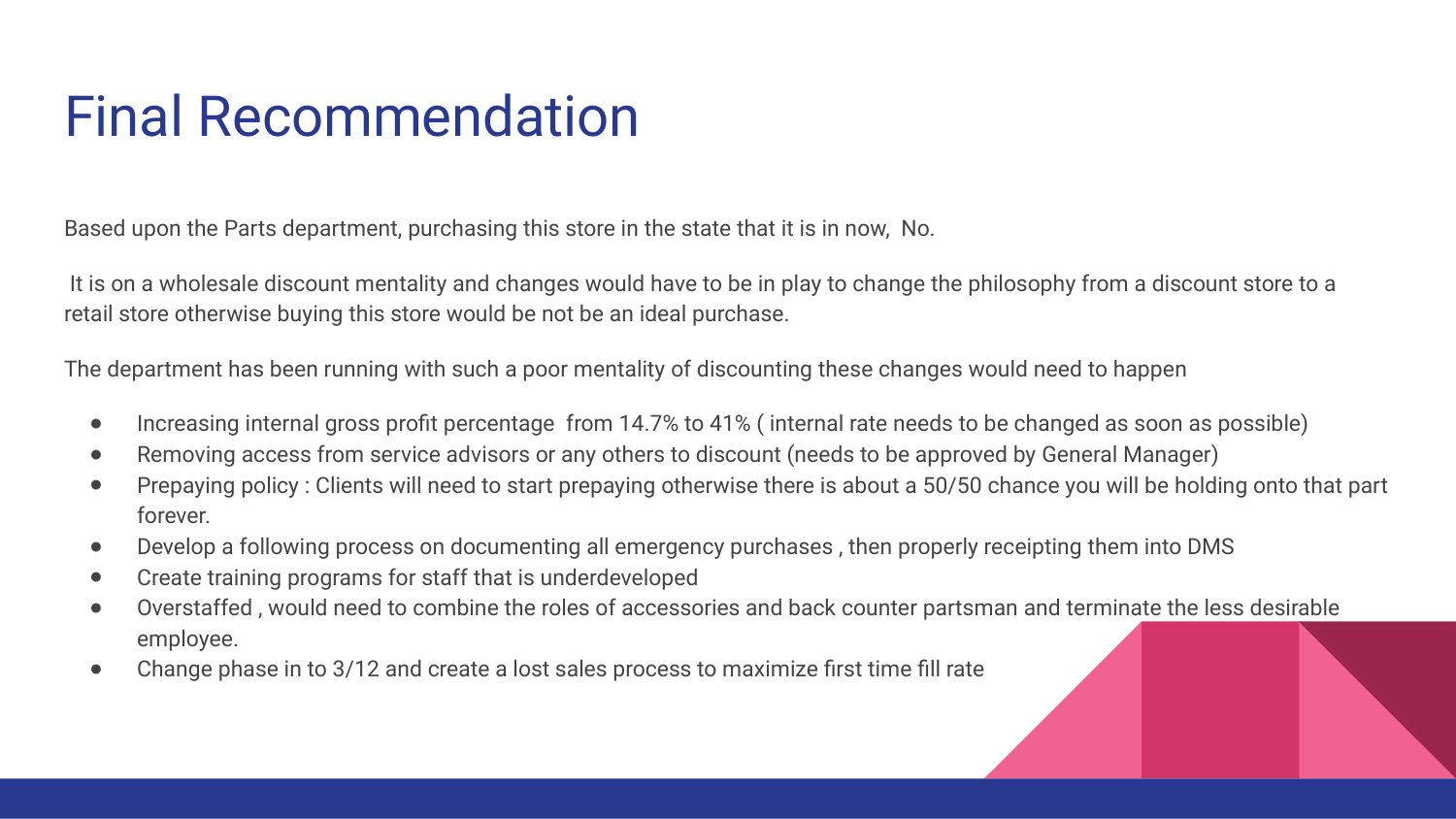

# Final Recommendation
Based upon the Parts department, purchasing this store in the state that it is in now,  No.
 It is on a wholesale discount mentality and changes would have to be in play to change the philosophy from a discount store to a retail store otherwise buying this store would be not be an ideal purchase.
The department has been running with such a poor mentality of discounting these changes would need to happen
Increasing internal gross profit percentage  from 14.7% to 41% ( internal rate needs to be changed as soon as possible)
Removing access from service advisors or any others to discount (needs to be approved by General Manager)
Prepaying policy : Clients will need to start prepaying otherwise there is about a 50/50 chance you will be holding onto that part forever.
Develop a following process on documenting all emergency purchases , then properly receipting them into DMS
Create training programs for staff that is underdeveloped
Overstaffed , would need to combine the roles of accessories and back counter partsman and terminate the less desirable employee.
Change phase in to 3/12 and create a lost sales process to maximize first time fill rate